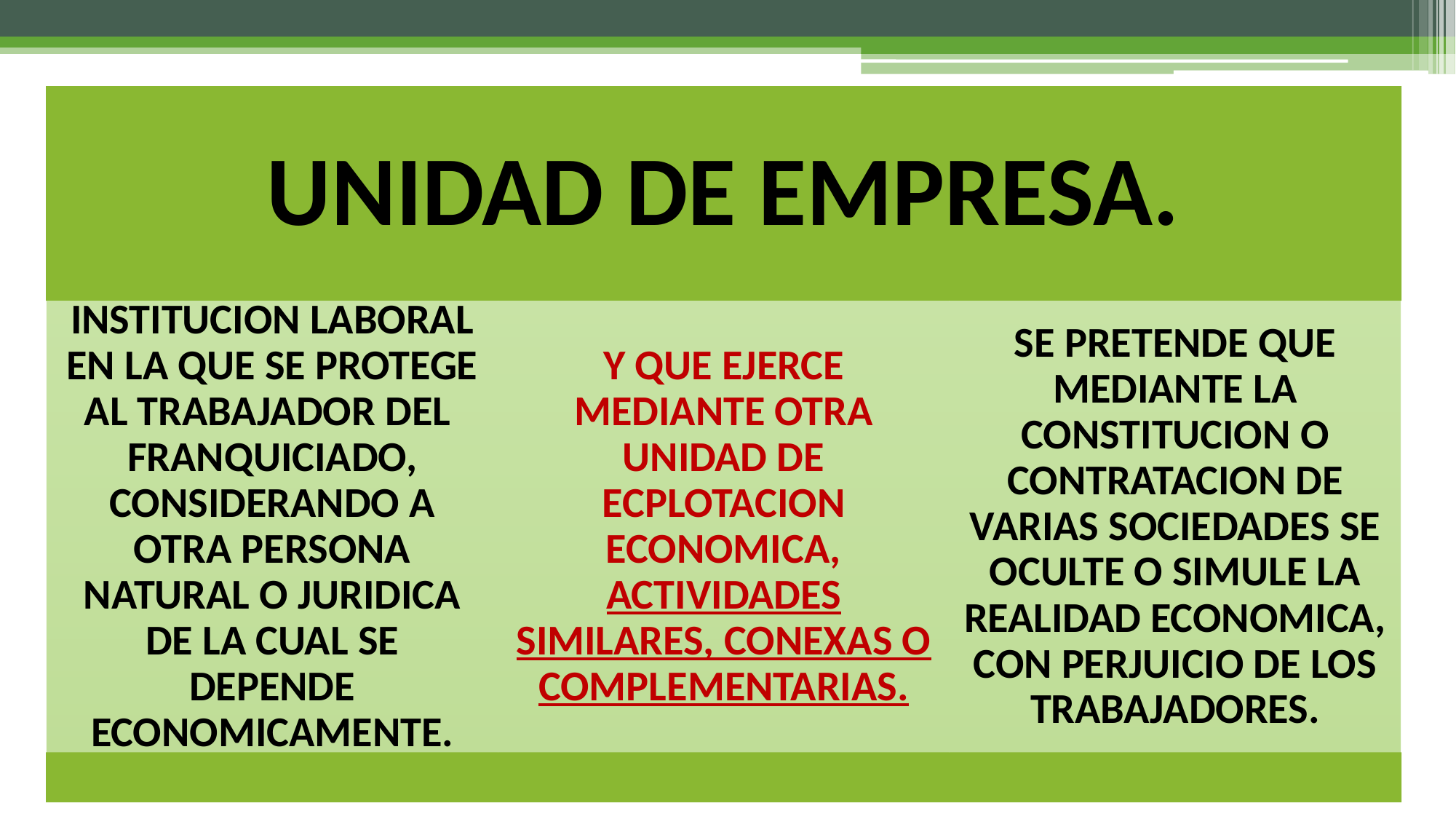

UNIDAD DE EMPRESA.
INSTITUCION LABORAL EN LA QUE SE PROTEGE AL TRABAJADOR DEL  FRANQUICIADO, CONSIDERANDO A OTRA PERSONA NATURAL O JURIDICA DE LA CUAL SE DEPENDE ECONOMICAMENTE.
Y QUE EJERCE MEDIANTE OTRA UNIDAD DE ECPLOTACION ECONOMICA, ACTIVIDADES SIMILARES, CONEXAS O COMPLEMENTARIAS.
SE PRETENDE QUE MEDIANTE LA CONSTITUCION O CONTRATACION DE VARIAS SOCIEDADES SE OCULTE O SIMULE LA REALIDAD ECONOMICA, CON PERJUICIO DE LOS TRABAJADORES.